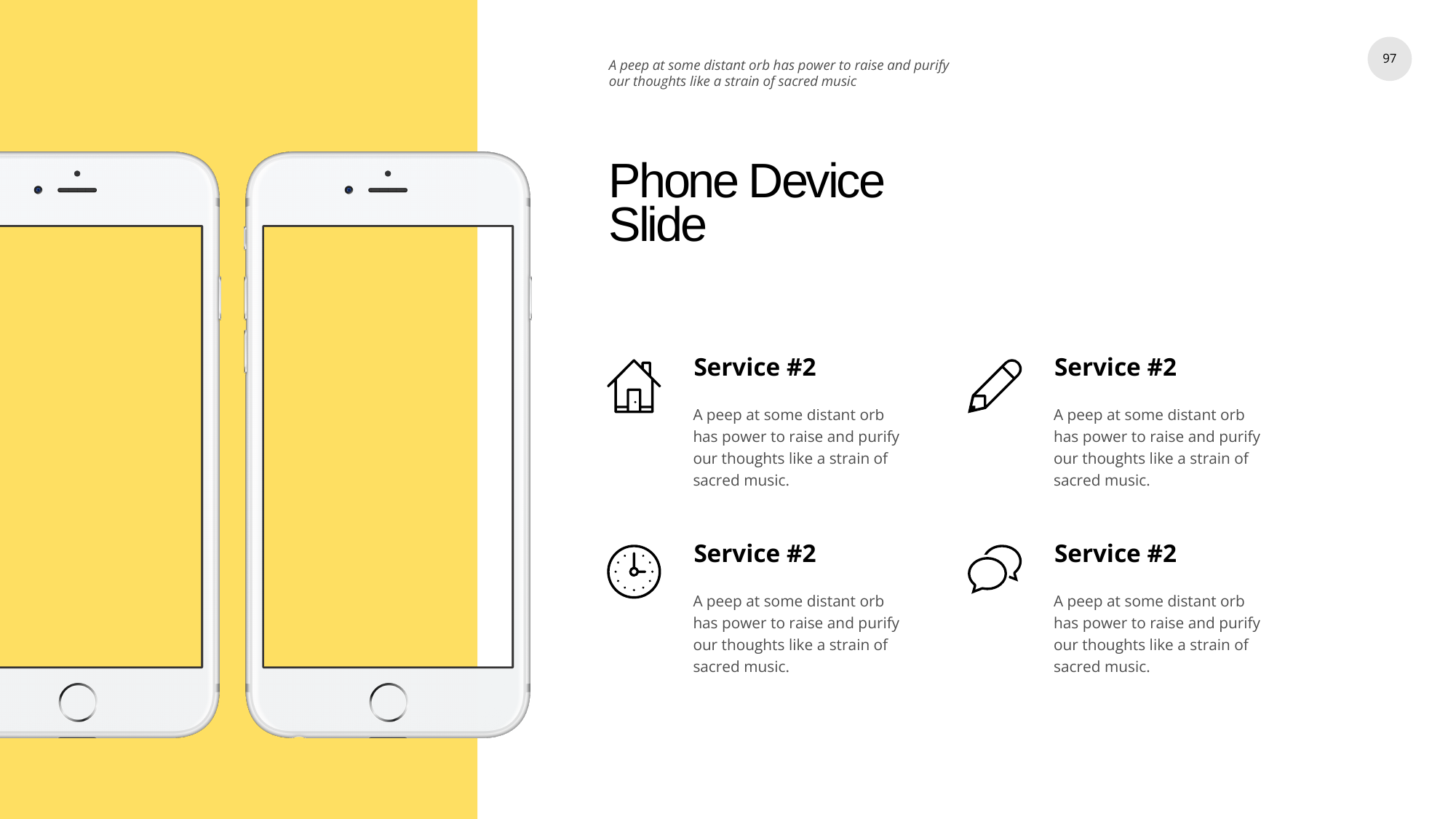

97
A peep at some distant orb has power to raise and purify our thoughts like a strain of sacred music
# Phone Device Slide

Service #2
Service #2

A peep at some distant orb has power to raise and purify our thoughts like a strain of sacred music.
A peep at some distant orb has power to raise and purify our thoughts like a strain of sacred music.
Service #2
Service #2

A peep at some distant orb has power to raise and purify our thoughts like a strain of sacred music.
A peep at some distant orb has power to raise and purify our thoughts like a strain of sacred music.